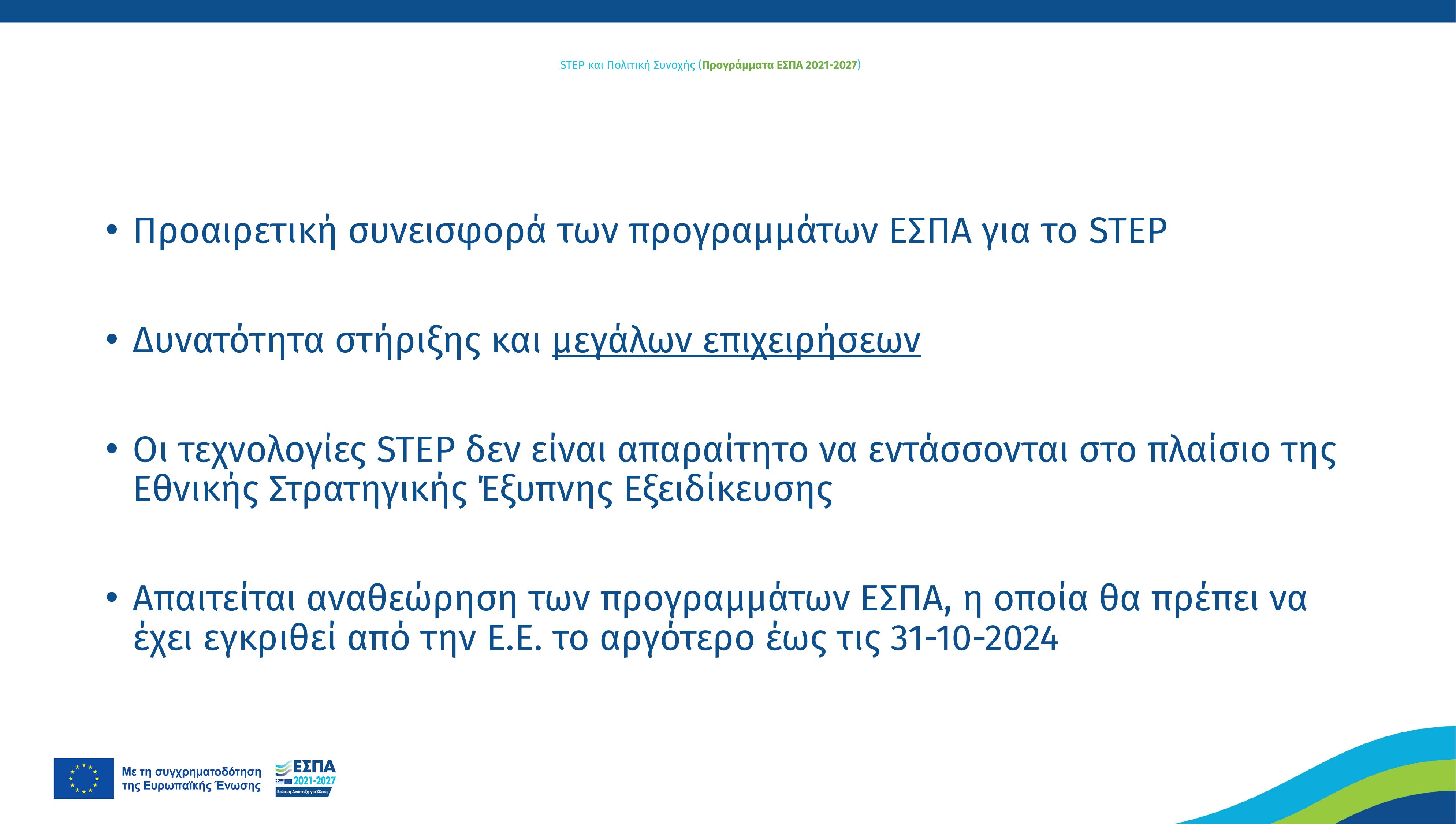

# STEP και Πολιτική Συνοχής (Προγράμματα ΕΣΠΑ 2021-2027)
Προαιρετική συνεισφορά των προγραμμάτων ΕΣΠΑ για το STEP

Δυνατότητα στήριξης και μεγάλων επιχειρήσεων

Οι τεχνολογίες STEP δεν είναι απαραίτητο να εντάσσονται στο πλαίσιο της Εθνικής Στρατηγικής Έξυπνης Εξειδίκευσης

Απαιτείται αναθεώρηση των προγραμμάτων ΕΣΠΑ, η οποία θα πρέπει να έχει εγκριθεί από την Ε.Ε. το αργότερο έως τις 31-10-2024